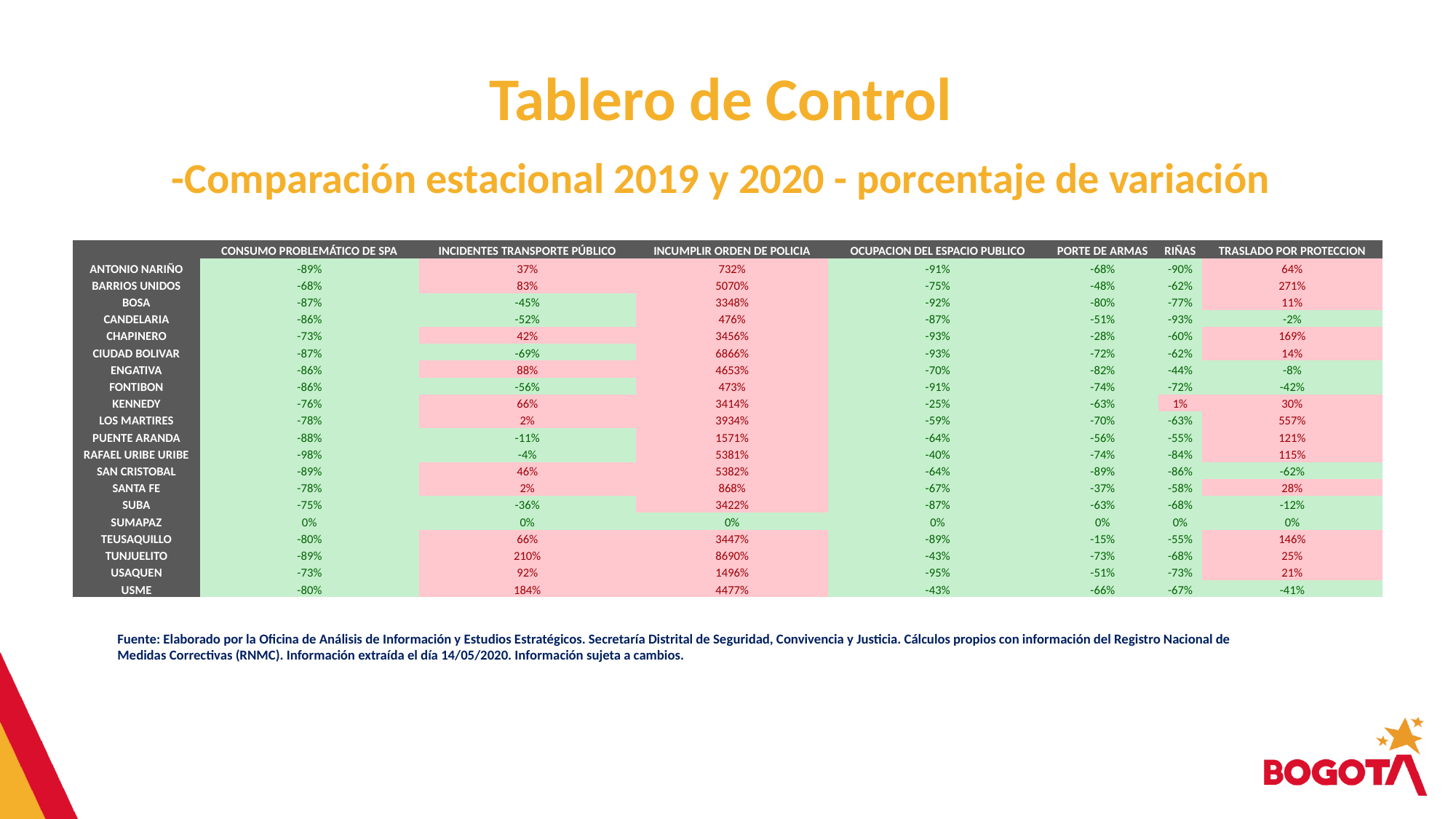

Tablero de Control
-Comparación estacional 2019 y 2020 - porcentaje de variación
|  | CONSUMO PROBLEMÁTICO DE SPA | INCIDENTES TRANSPORTE PÚBLICO | INCUMPLIR ORDEN DE POLICIA | OCUPACION DEL ESPACIO PUBLICO | PORTE DE ARMAS | RIÑAS | TRASLADO POR PROTECCION |
| --- | --- | --- | --- | --- | --- | --- | --- |
| ANTONIO NARIÑO | -89% | 37% | 732% | -91% | -68% | -90% | 64% |
| BARRIOS UNIDOS | -68% | 83% | 5070% | -75% | -48% | -62% | 271% |
| BOSA | -87% | -45% | 3348% | -92% | -80% | -77% | 11% |
| CANDELARIA | -86% | -52% | 476% | -87% | -51% | -93% | -2% |
| CHAPINERO | -73% | 42% | 3456% | -93% | -28% | -60% | 169% |
| CIUDAD BOLIVAR | -87% | -69% | 6866% | -93% | -72% | -62% | 14% |
| ENGATIVA | -86% | 88% | 4653% | -70% | -82% | -44% | -8% |
| FONTIBON | -86% | -56% | 473% | -91% | -74% | -72% | -42% |
| KENNEDY | -76% | 66% | 3414% | -25% | -63% | 1% | 30% |
| LOS MARTIRES | -78% | 2% | 3934% | -59% | -70% | -63% | 557% |
| PUENTE ARANDA | -88% | -11% | 1571% | -64% | -56% | -55% | 121% |
| RAFAEL URIBE URIBE | -98% | -4% | 5381% | -40% | -74% | -84% | 115% |
| SAN CRISTOBAL | -89% | 46% | 5382% | -64% | -89% | -86% | -62% |
| SANTA FE | -78% | 2% | 868% | -67% | -37% | -58% | 28% |
| SUBA | -75% | -36% | 3422% | -87% | -63% | -68% | -12% |
| SUMAPAZ | 0% | 0% | 0% | 0% | 0% | 0% | 0% |
| TEUSAQUILLO | -80% | 66% | 3447% | -89% | -15% | -55% | 146% |
| TUNJUELITO | -89% | 210% | 8690% | -43% | -73% | -68% | 25% |
| USAQUEN | -73% | 92% | 1496% | -95% | -51% | -73% | 21% |
| USME | -80% | 184% | 4477% | -43% | -66% | -67% | -41% |
Fuente: Elaborado por la Oficina de Análisis de Información y Estudios Estratégicos. Secretaría Distrital de Seguridad, Convivencia y Justicia. Cálculos propios con información del Registro Nacional de Medidas Correctivas (RNMC). Información extraída el día 14/05/2020. Información sujeta a cambios.